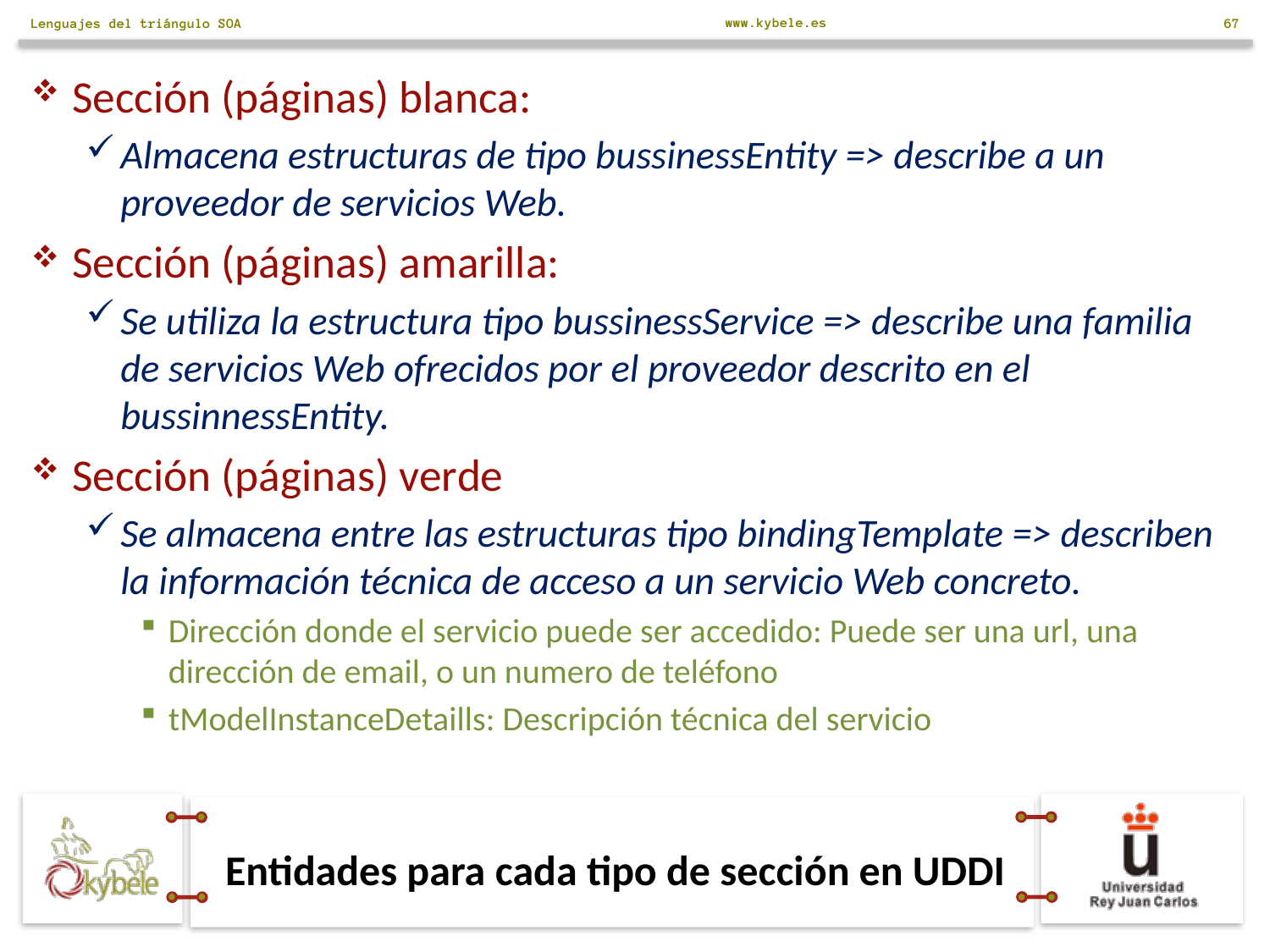

Lenguajes del triángulo SOA
67
Sección (páginas) blanca:
Almacena estructuras de tipo bussinessEntity => describe a un proveedor de servicios Web.
Sección (páginas) amarilla:
Se utiliza la estructura tipo bussinessService => describe una familia de servicios Web ofrecidos por el proveedor descrito en el bussinnessEntity.
Sección (páginas) verde
Se almacena entre las estructuras tipo bindingTemplate => describen la información técnica de acceso a un servicio Web concreto.
Dirección donde el servicio puede ser accedido: Puede ser una url, una dirección de email, o un numero de teléfono
tModelInstanceDetaills: Descripción técnica del servicio

# Entidades para cada tipo de sección en UDDI